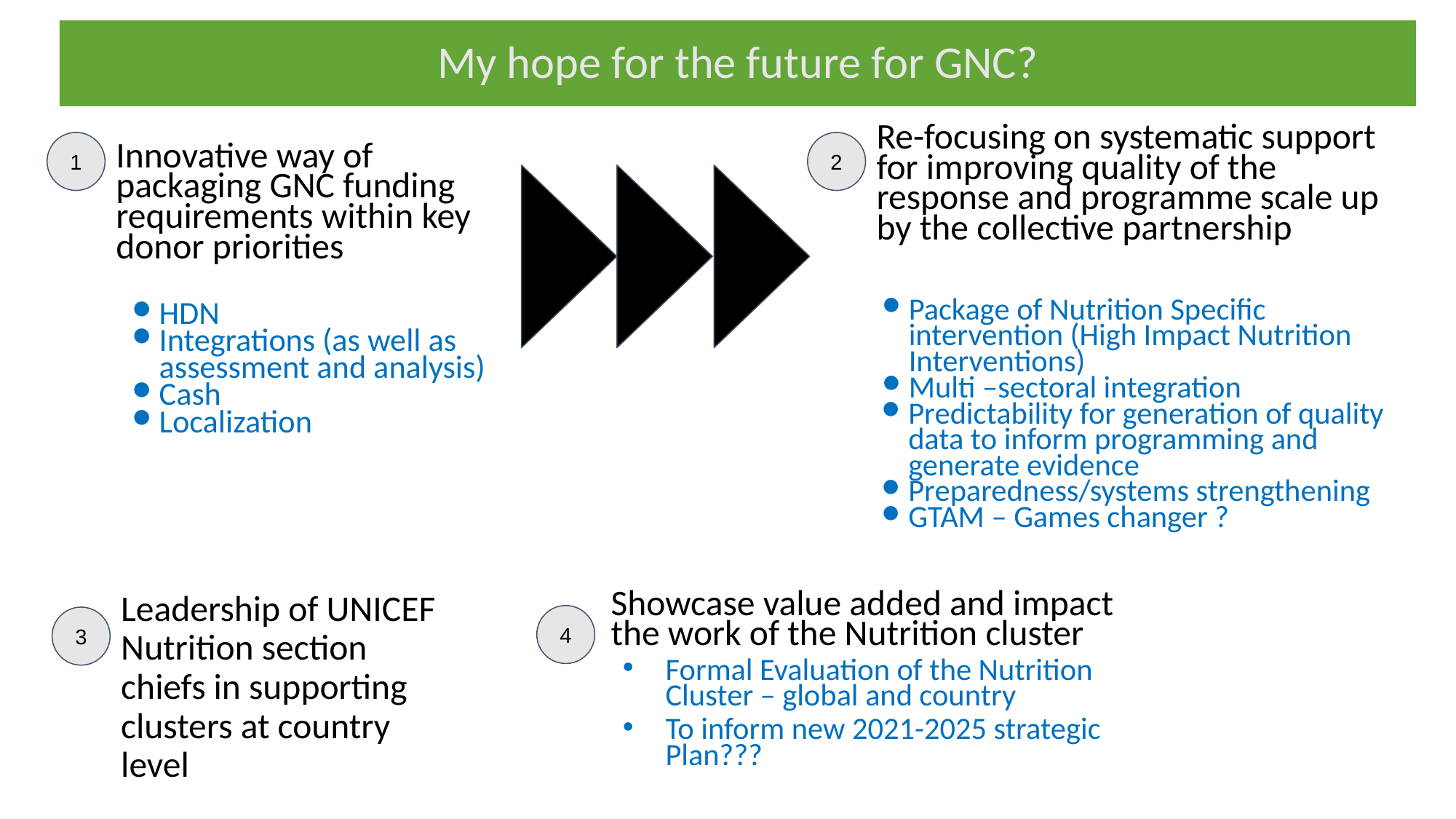

# My hope for the future for GNC?
Re-focusing on systematic support for improving quality of the response and programme scale up by the collective partnership

Package of Nutrition Specific intervention (High Impact Nutrition Interventions)
Multi –sectoral integration
Predictability for generation of quality data to inform programming and generate evidence
Preparedness/systems strengthening
GTAM – Games changer ?
1
Innovative way of packaging GNC funding requirements within key donor priorities

HDN
Integrations (as well as assessment and analysis)
Cash
Localization
2

2

Leadership of UNICEF Nutrition section chiefs in supporting clusters at country level
Showcase value added and impact the work of the Nutrition cluster
Formal Evaluation of the Nutrition Cluster – global and country
To inform new 2021-2025 strategic Plan???

4
3